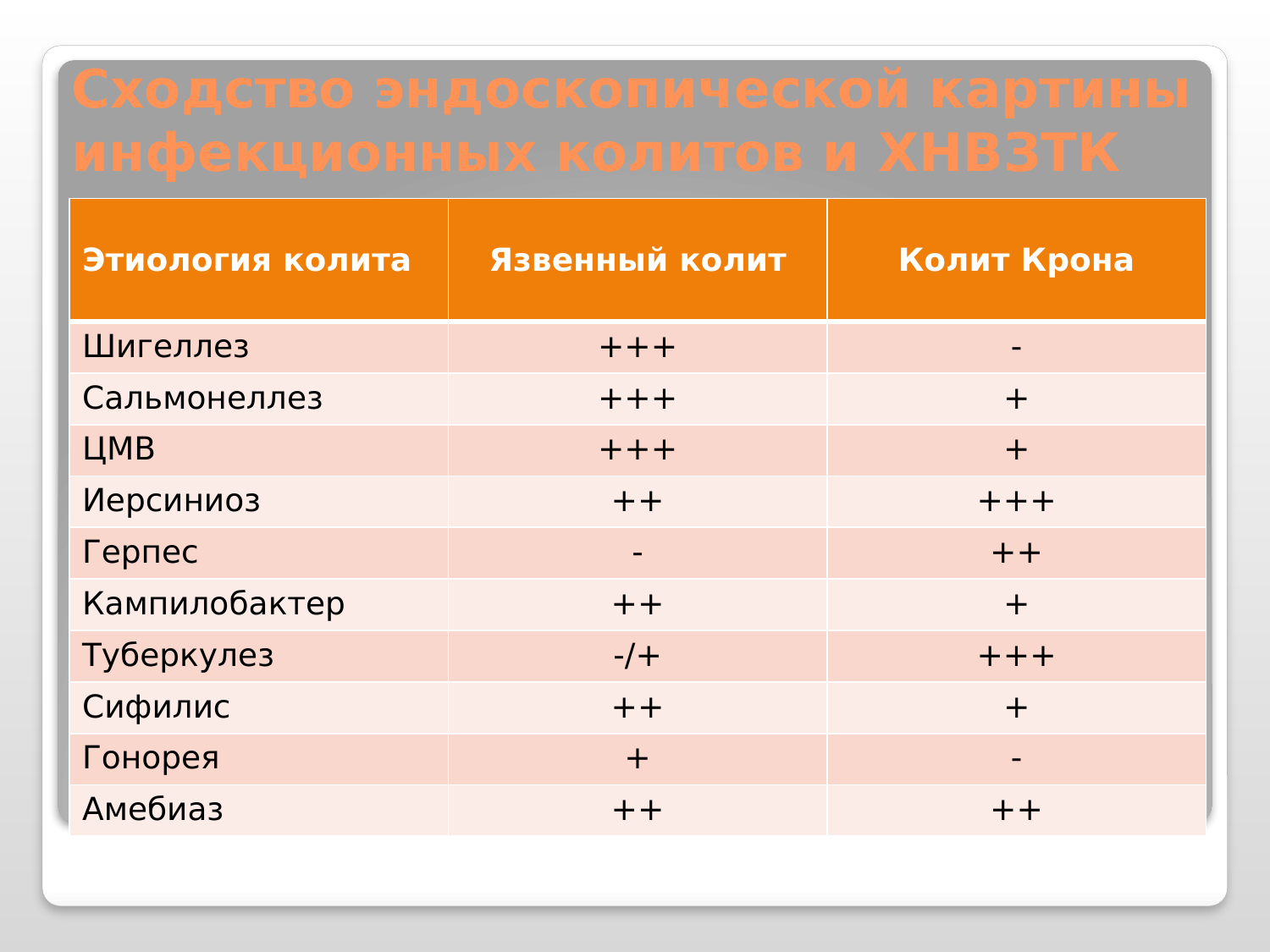

# Cходство эндоскопической картины инфекционных колитов и ХНВЗТК
| Этиология колита | Язвенный колит | Колит Крона |
| --- | --- | --- |
| Шигеллез | +++ | - |
| Сальмонеллез | +++ | + |
| ЦМВ | +++ | + |
| Иерсиниоз | ++ | +++ |
| Герпес | - | ++ |
| Кампилобактер | ++ | + |
| Туберкулез | -/+ | +++ |
| Сифилис | ++ | + |
| Гонорея | + | - |
| Амебиаз | ++ | ++ |